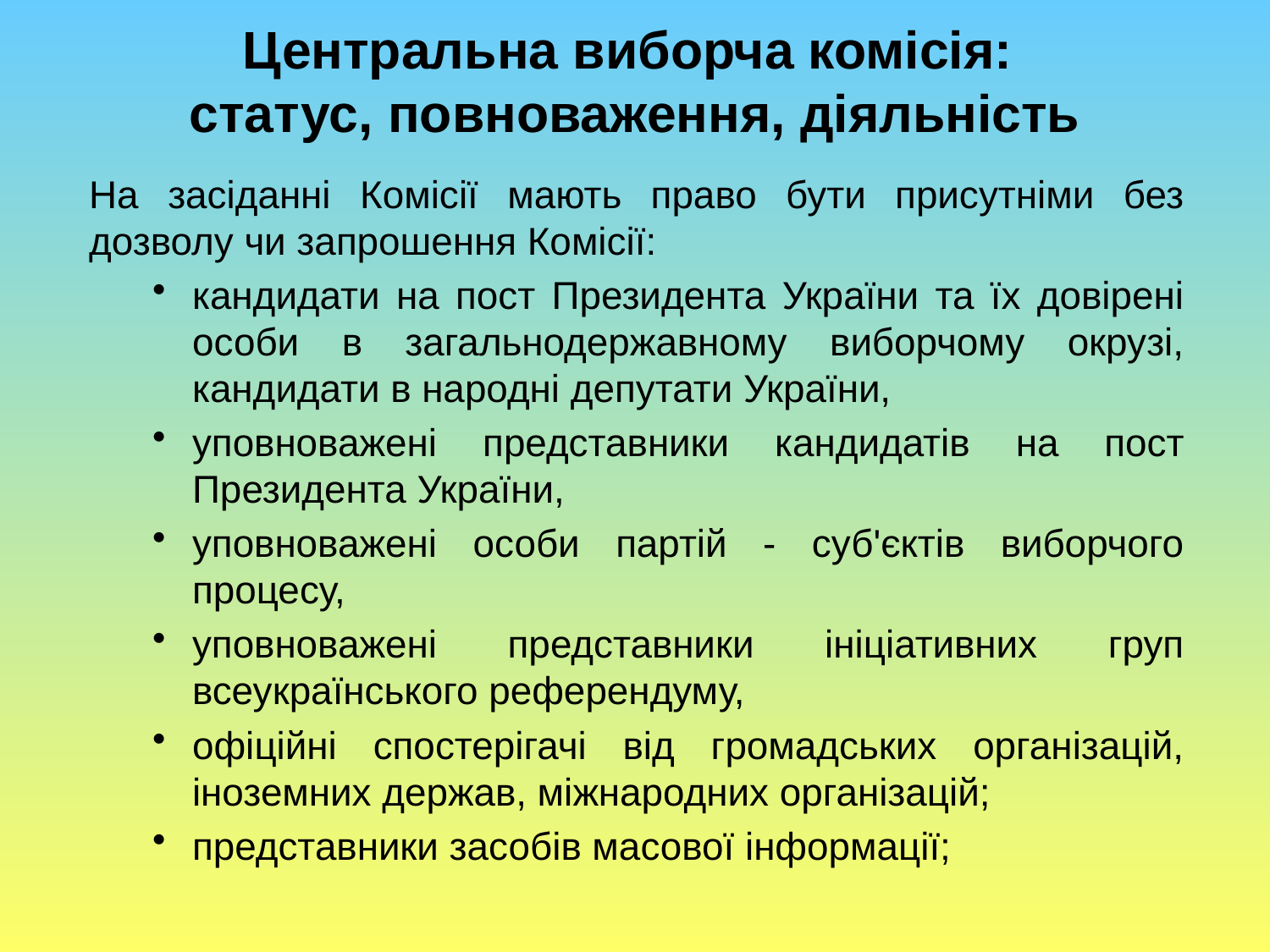

# Центральна виборча комісія: статус, повноваження, діяльність
На засіданні Комісії мають право бути присутніми без дозволу чи запрошення Комісії:
кандидати на пост Президента України та їх довірені особи в загальнодержавному виборчому окрузі, кандидати в народні депутати України,
уповноважені представники кандидатів на пост Президента України,
уповноважені особи партій - суб'єктів виборчого процесу,
уповноважені представники ініціативних груп всеукраїнського референдуму,
офіційні спостерігачі від громадських організацій, іноземних держав, міжнародних організацій;
представники засобів масової інформації;